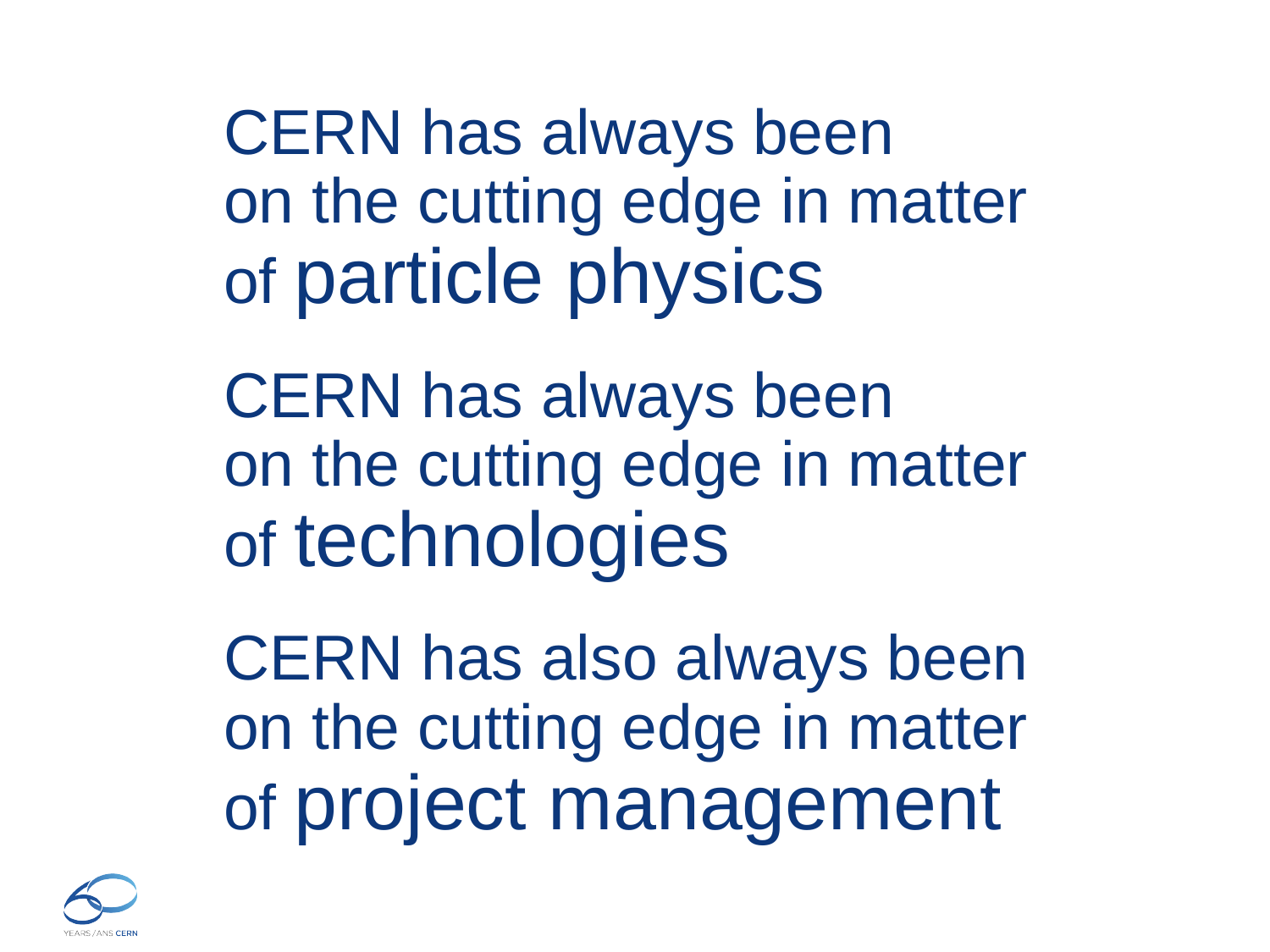

CERN has always been
on the cutting edge in matter
of particle physics
CERN has always been
on the cutting edge in matter
of technologies
CERN has also always been
on the cutting edge in matter
of project management